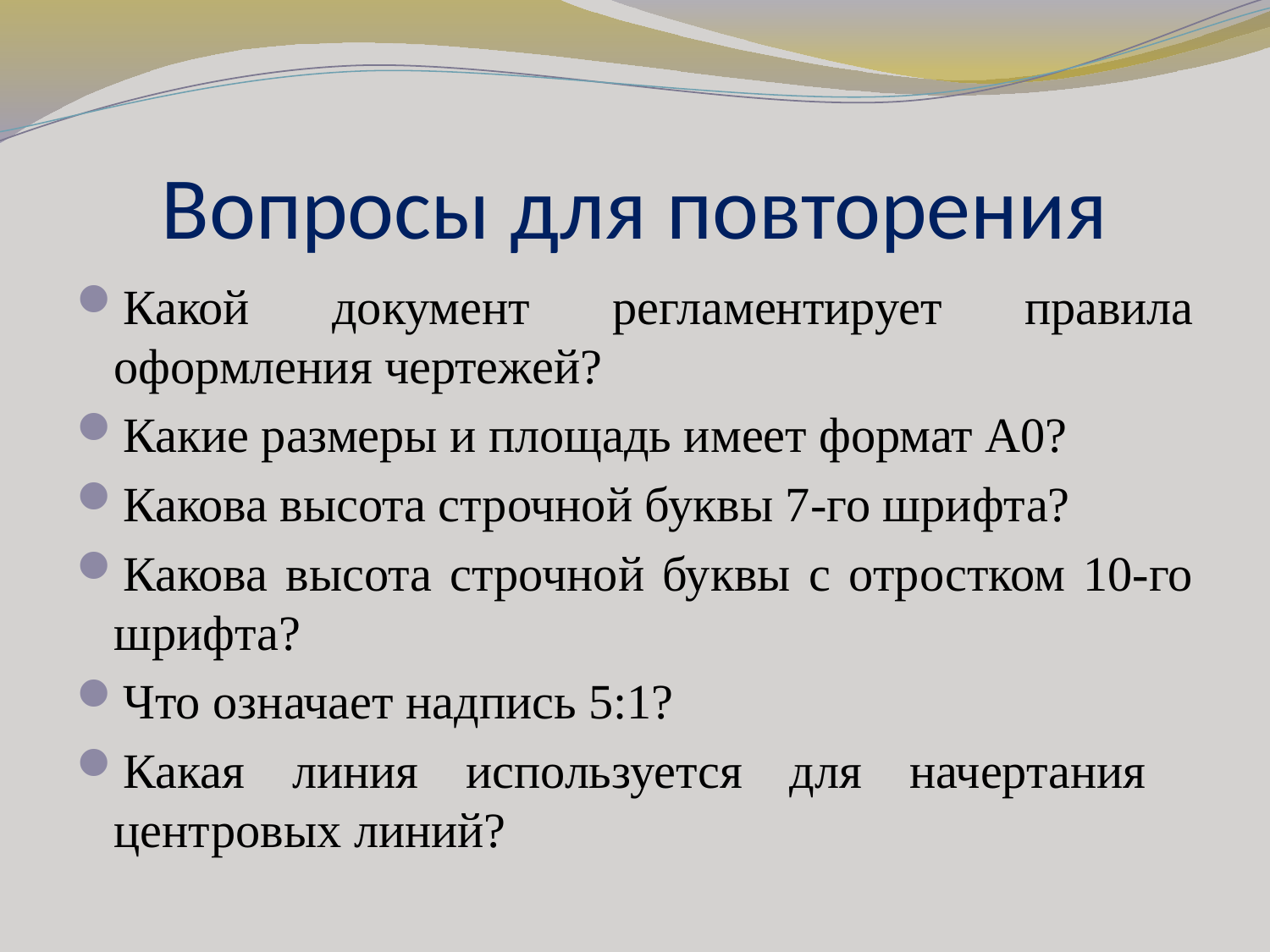

# Вопросы для повторения
Какой документ регламентирует правила оформления чертежей?
Какие размеры и площадь имеет формат А0?
Какова высота строчной буквы 7-го шрифта?
Какова высота строчной буквы с отростком 10-го шрифта?
Что означает надпись 5:1?
Какая линия используется для начертания  центровых линий?